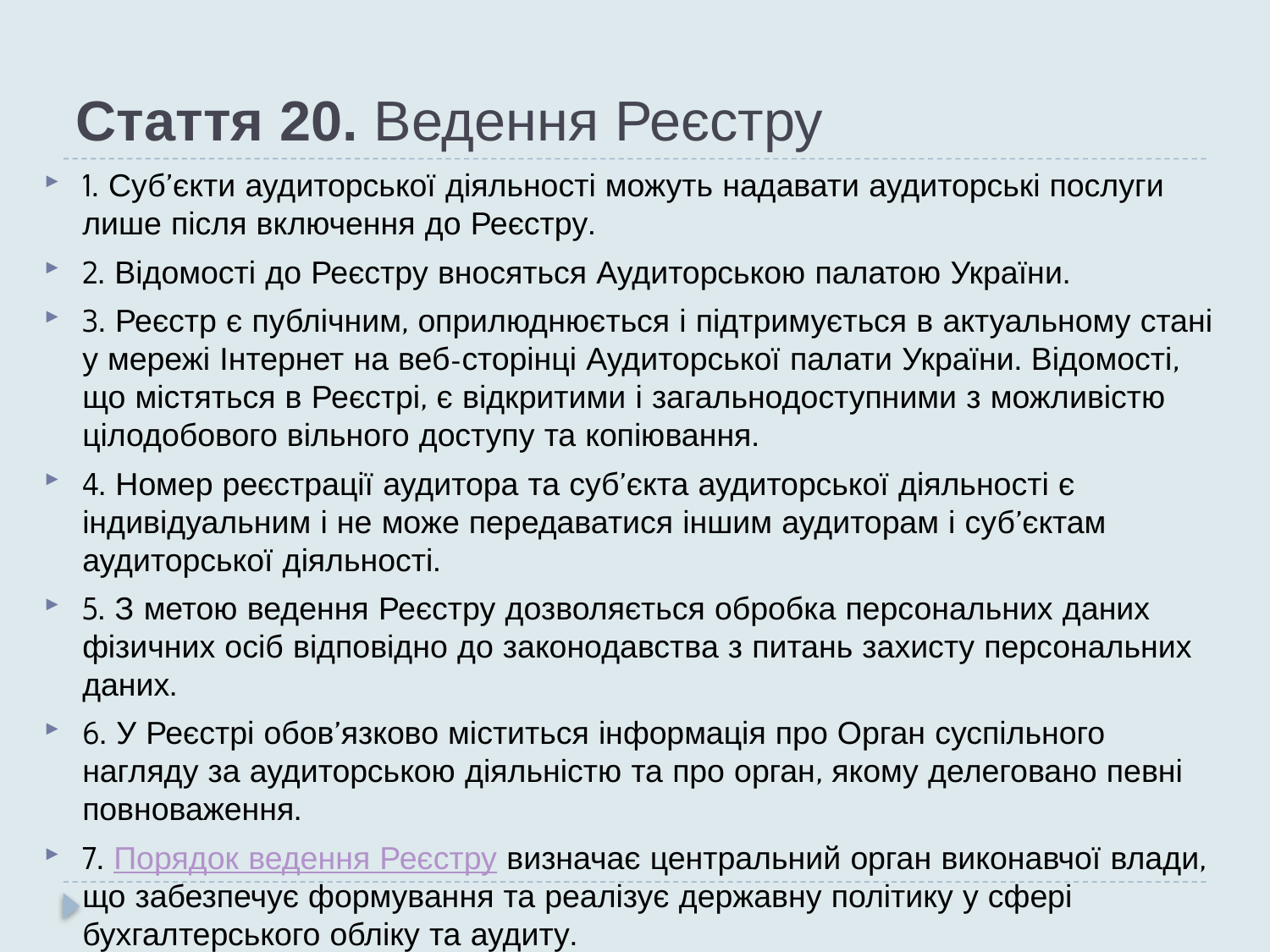

# Стаття 20. Ведення Реєстру
1. Суб’єкти аудиторської діяльності можуть надавати аудиторські послуги лише після включення до Реєстру.
2. Відомості до Реєстру вносяться Аудиторською палатою України.
3. Реєстр є публічним, оприлюднюється і підтримується в актуальному стані у мережі Інтернет на веб-сторінці Аудиторської палати України. Відомості, що містяться в Реєстрі, є відкритими і загальнодоступними з можливістю цілодобового вільного доступу та копіювання.
4. Номер реєстрації аудитора та суб’єкта аудиторської діяльності є індивідуальним і не може передаватися іншим аудиторам і суб’єктам аудиторської діяльності.
5. З метою ведення Реєстру дозволяється обробка персональних даних фізичних осіб відповідно до законодавства з питань захисту персональних даних.
6. У Реєстрі обов’язково міститься інформація про Орган суспільного нагляду за аудиторською діяльністю та про орган, якому делеговано певні повноваження.
7. Порядок ведення Реєстру визначає центральний орган виконавчої влади, що забезпечує формування та реалізує державну політику у сфері бухгалтерського обліку та аудиту.
8. Плата за внесення інформації до Реєстру не справляється.